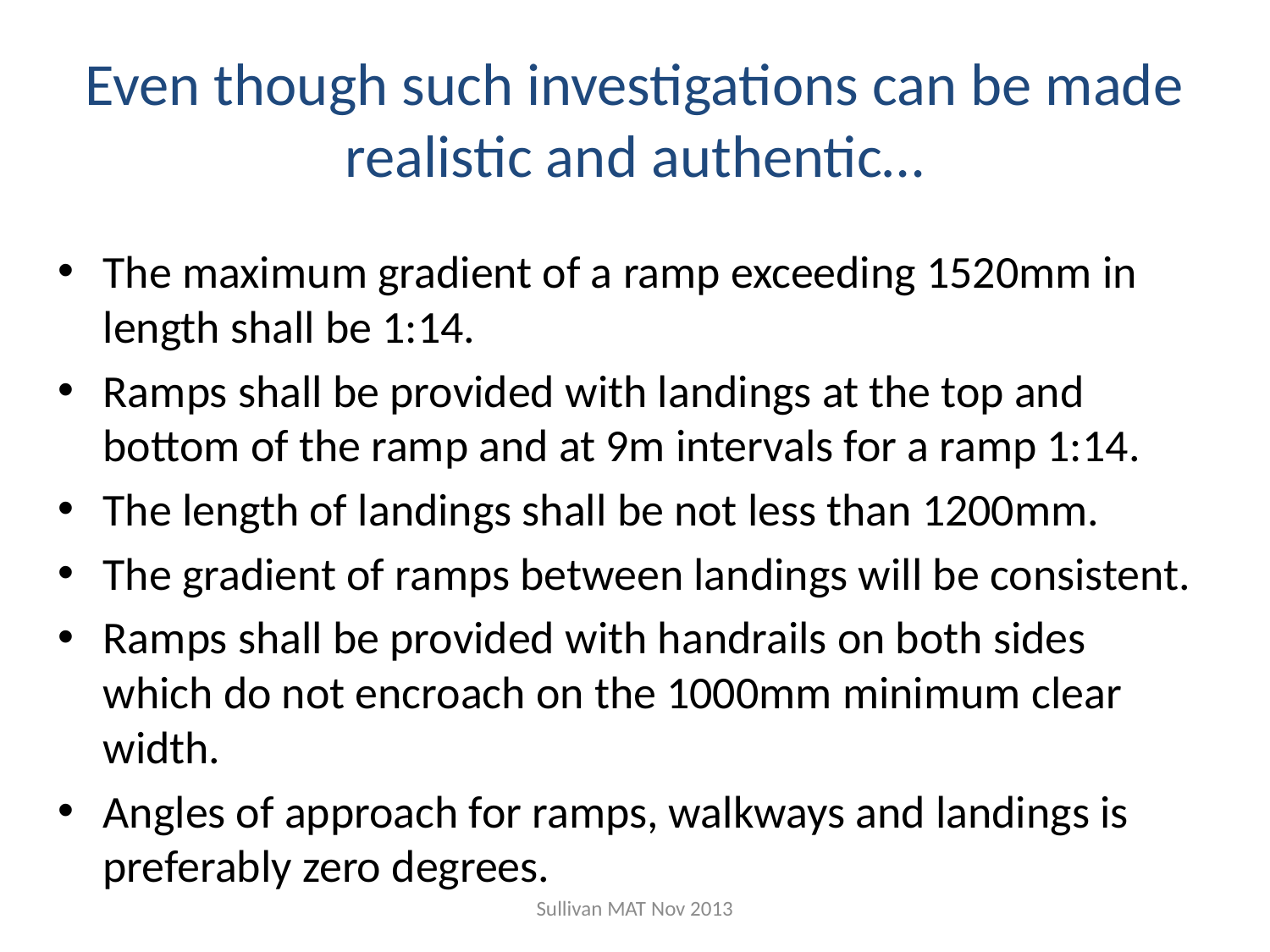

# Even though such investigations can be made realistic and authentic…
The maximum gradient of a ramp exceeding 1520mm in length shall be 1:14.
Ramps shall be provided with landings at the top and bottom of the ramp and at 9m intervals for a ramp 1:14.
The length of landings shall be not less than 1200mm.
The gradient of ramps between landings will be consistent.
Ramps shall be provided with handrails on both sides which do not encroach on the 1000mm minimum clear width.
Angles of approach for ramps, walkways and landings is preferably zero degrees.

Sullivan MAT Nov 2013